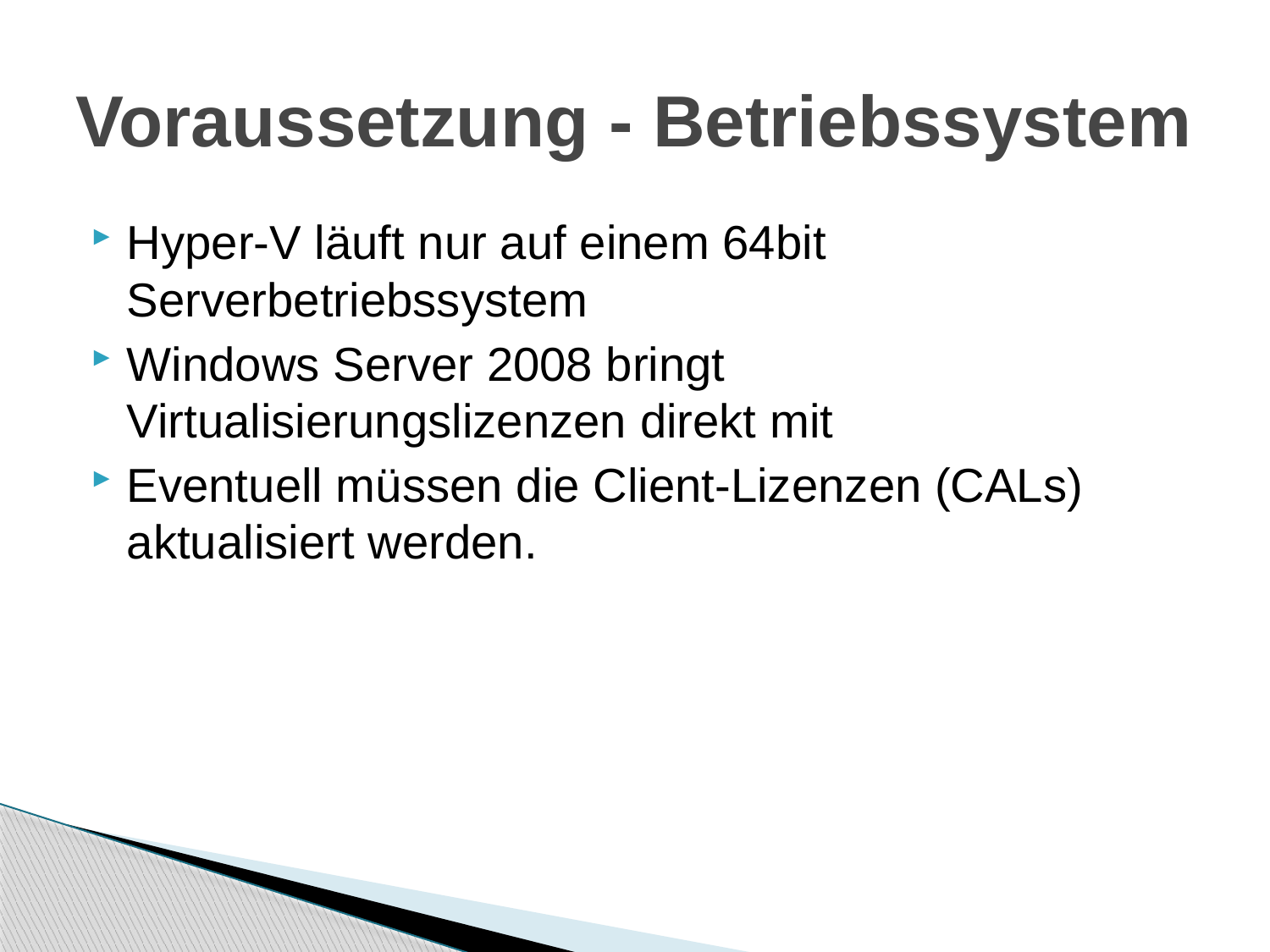

# Voraussetzung - Betriebssystem
Hyper-V läuft nur auf einem 64bit Serverbetriebssystem
Windows Server 2008 bringt Virtualisierungslizenzen direkt mit
Eventuell müssen die Client-Lizenzen (CALs) aktualisiert werden.